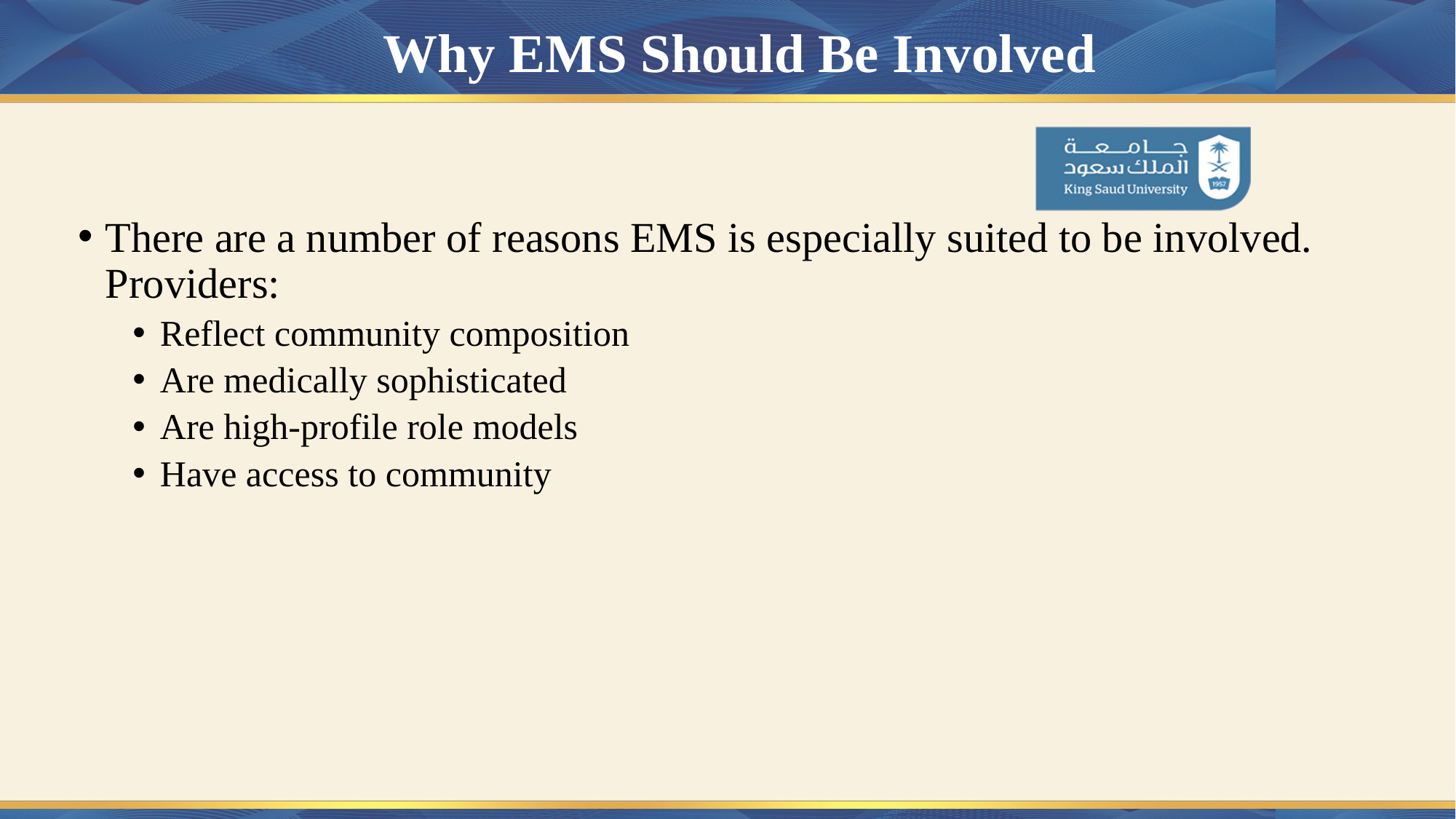

# Why EMS Should Be Involved
There are a number of reasons EMS is especially suited to be involved. Providers:
Reflect community composition
Are medically sophisticated
Are high-profile role models
Have access to community